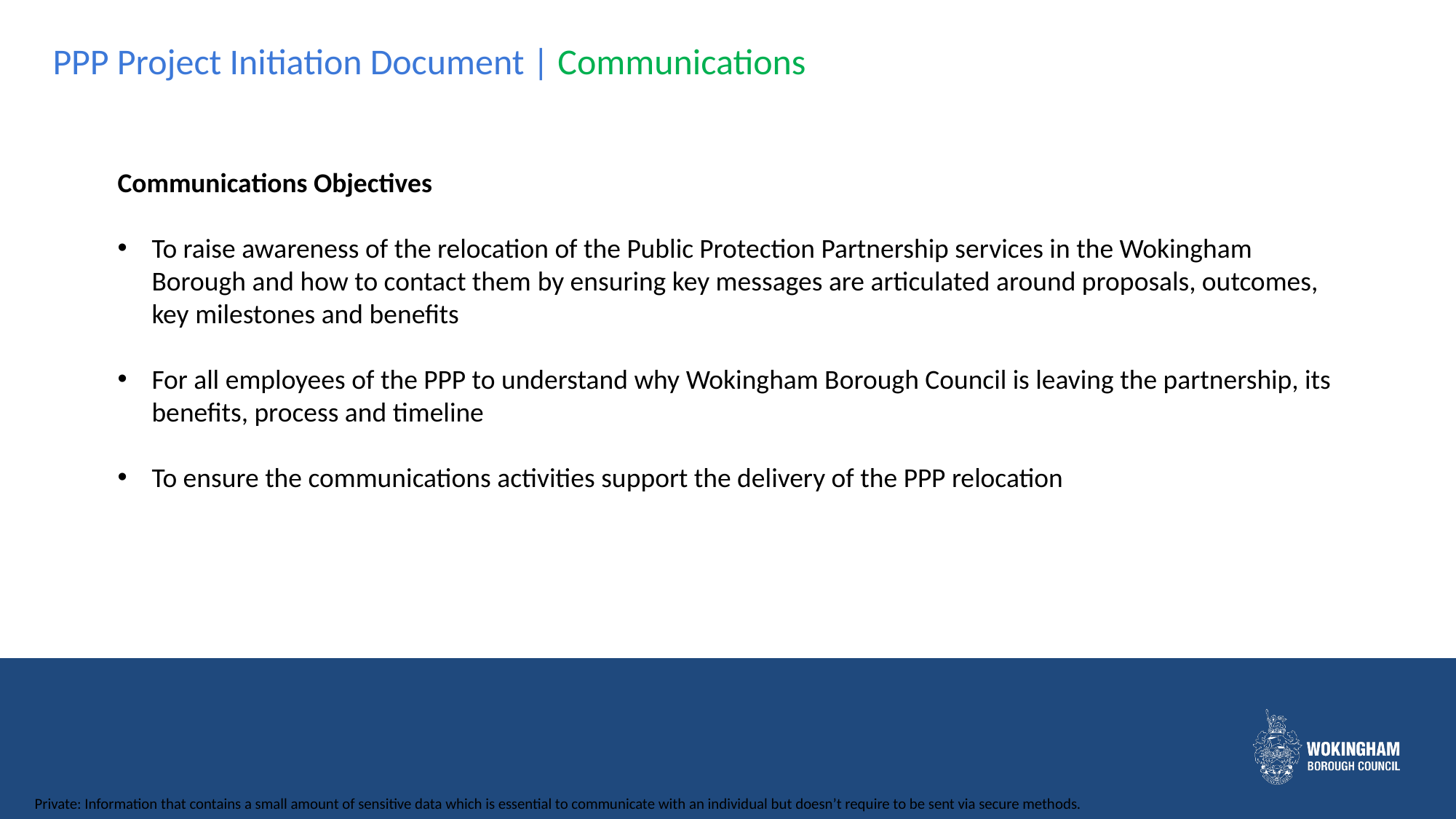

PPP Project Initiation Document | Communications
Communications Objectives

To raise awareness of the relocation of the Public Protection Partnership services in the Wokingham Borough and how to contact them by ensuring key messages are articulated around proposals, outcomes, key milestones and benefits

For all employees of the PPP to understand why Wokingham Borough Council is leaving the partnership, its benefits, process and timeline

To ensure the communications activities support the delivery of the PPP relocation